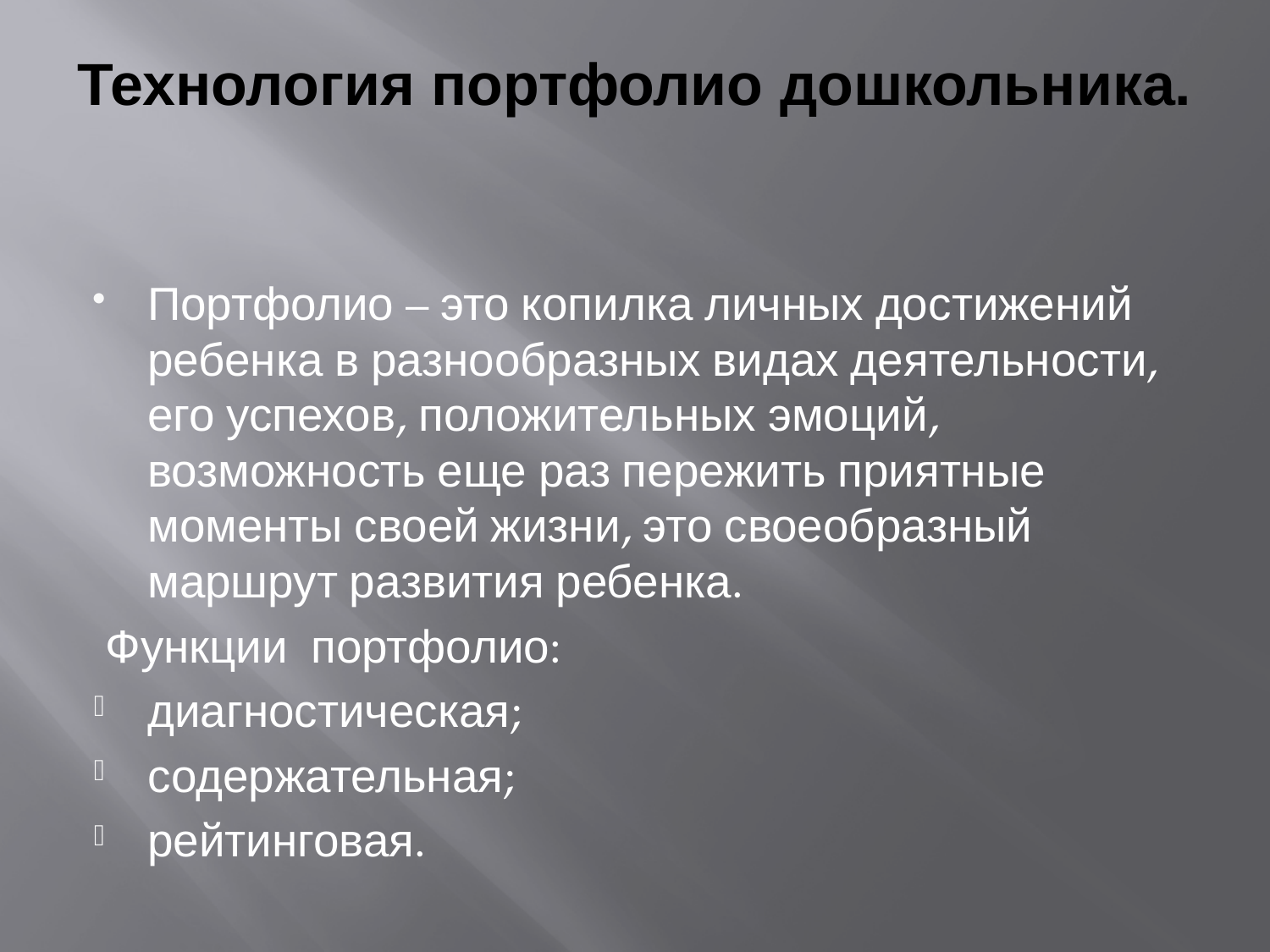

# Технология портфолио дошкольника.
Портфолио – это копилка личных достижений ребенка в разнообразных видах деятельности, его успехов, положительных эмоций, возможность еще раз пережить приятные моменты своей жизни, это своеобразный маршрут развития ребенка.
 Функции  портфолио:
диагностическая;
содержательная;
рейтинговая.